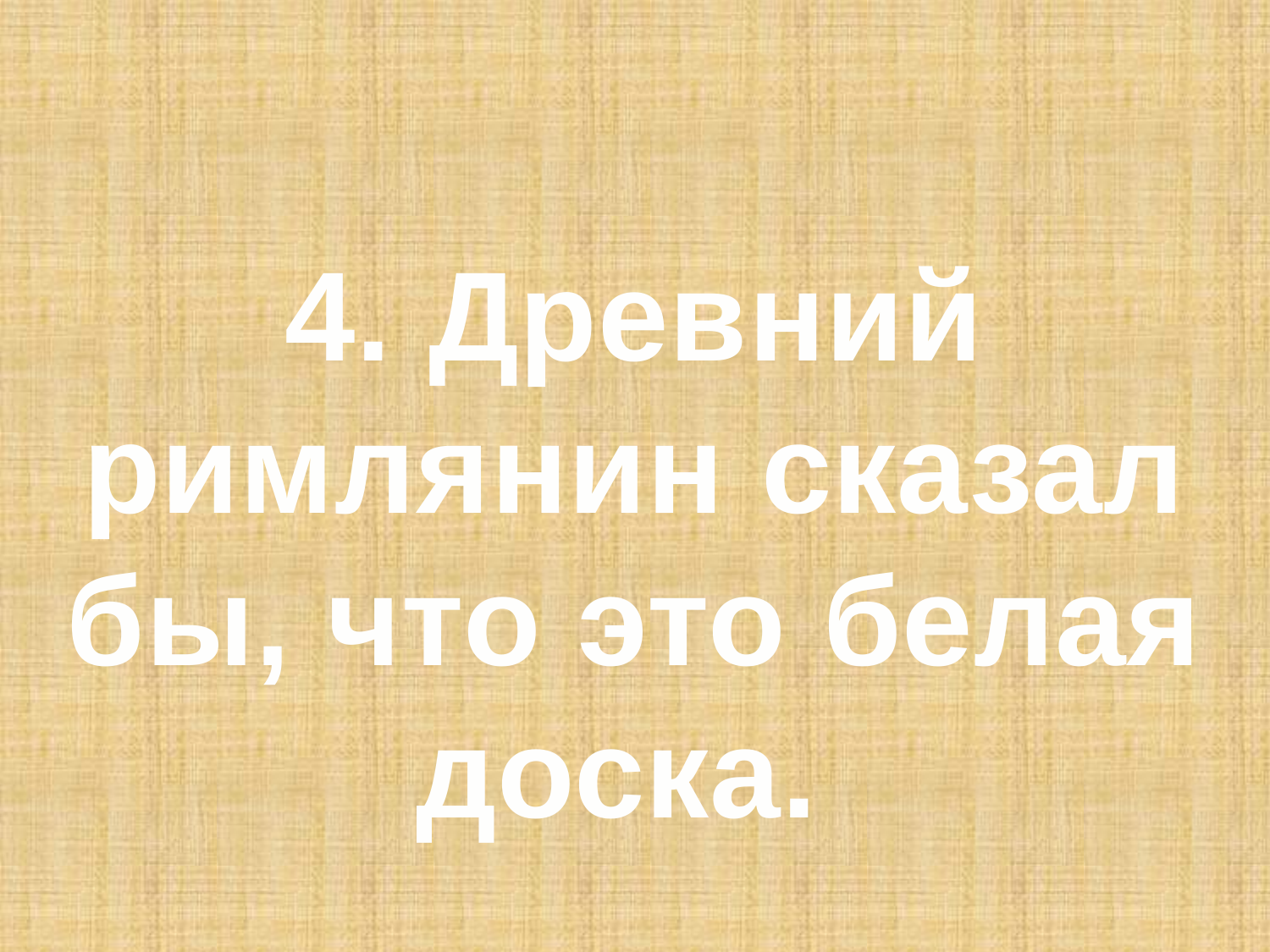

4. Древний римлянин сказал бы, что это белая доска.